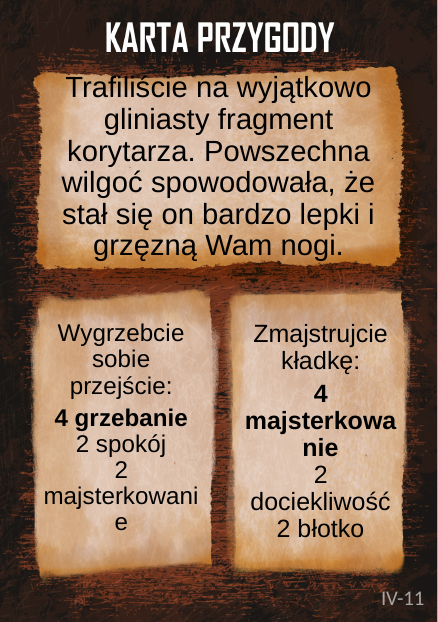

# Trafiliście na wyjątkowo gliniasty fragment korytarza. Powszechna wilgoć spowodowała, że stał się on bardzo lepki i grzęzną Wam nogi.
Wygrzebcie sobie przejście:
4 grzebanie
2 spokój
2 majsterkowanie
Zmajstrujcie kładkę:
4 majsterkowanie
2 dociekliwość
2 błotko
IV-11